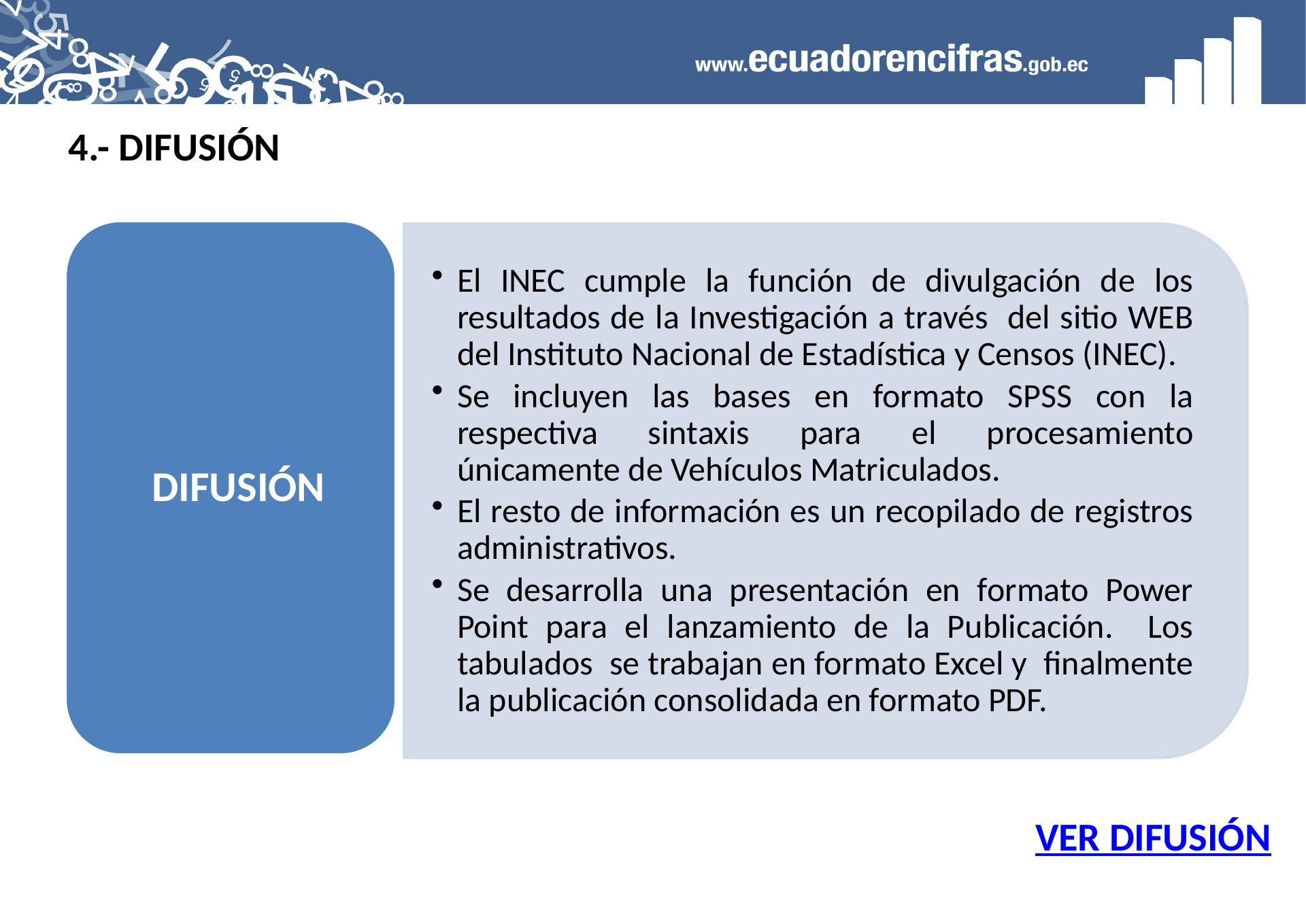

# 4.- DIFUSIÓN
El INEC cumple la función de divulgación de los resultados de la Investigación a través  del sitio WEB del Instituto Nacional de Estadística y Censos (INEC).
Se incluyen las bases en formato SPSS con la respectiva sintaxis para el procesamiento únicamente de Vehículos Matriculados.
El resto de información es un recopilado de registros administrativos.
Se desarrolla una presentación en formato Power Point para el lanzamiento de la Publicación.  Los tabulados  se trabajan en formato Excel y  finalmente la publicación consolidada en formato PDF.
DIFUSIÓN
VER DIFUSIÓN